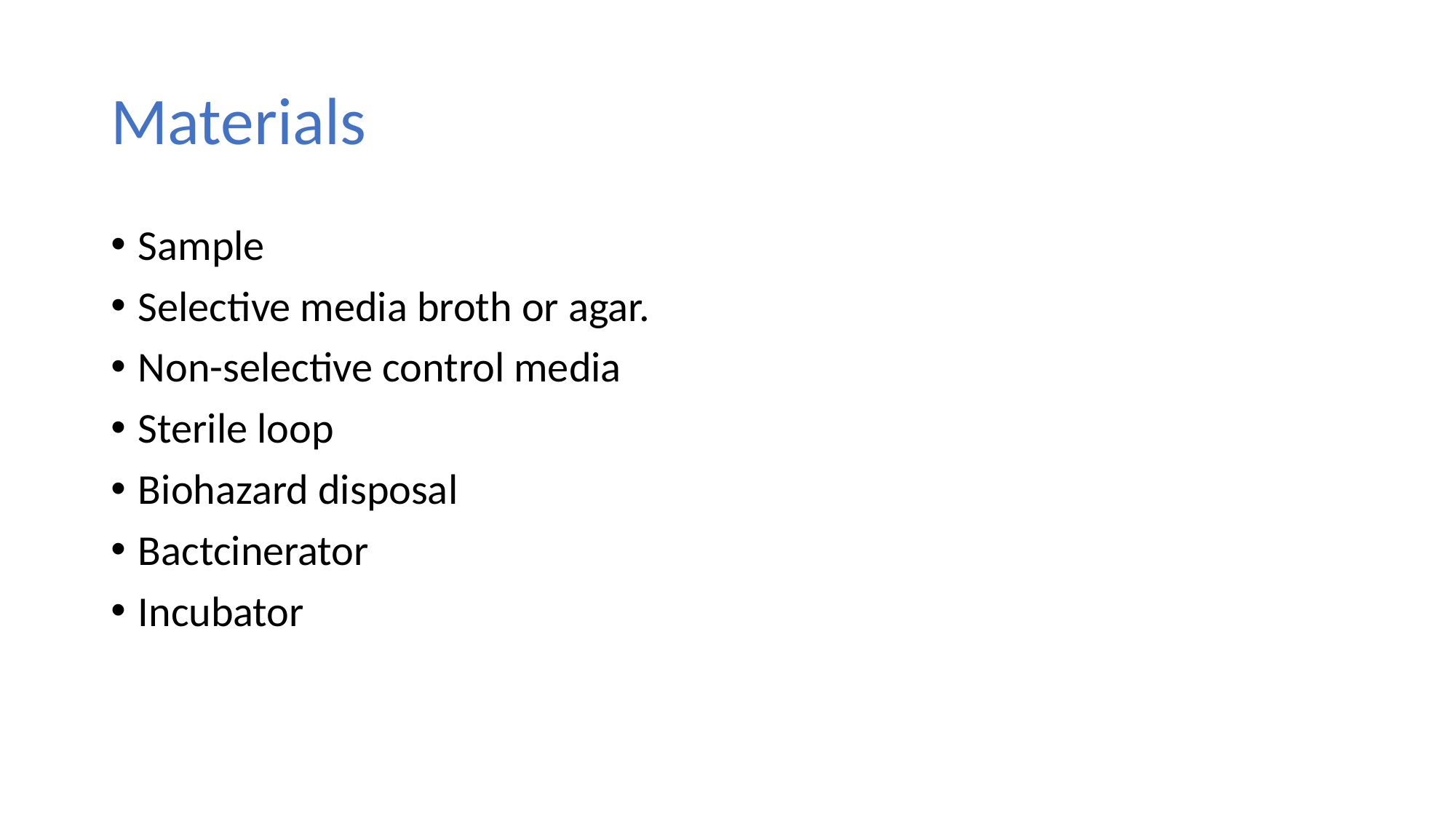

# Materials
Sample
Selective media broth or agar.
Non-selective control media
Sterile loop
Biohazard disposal
Bactcinerator
Incubator